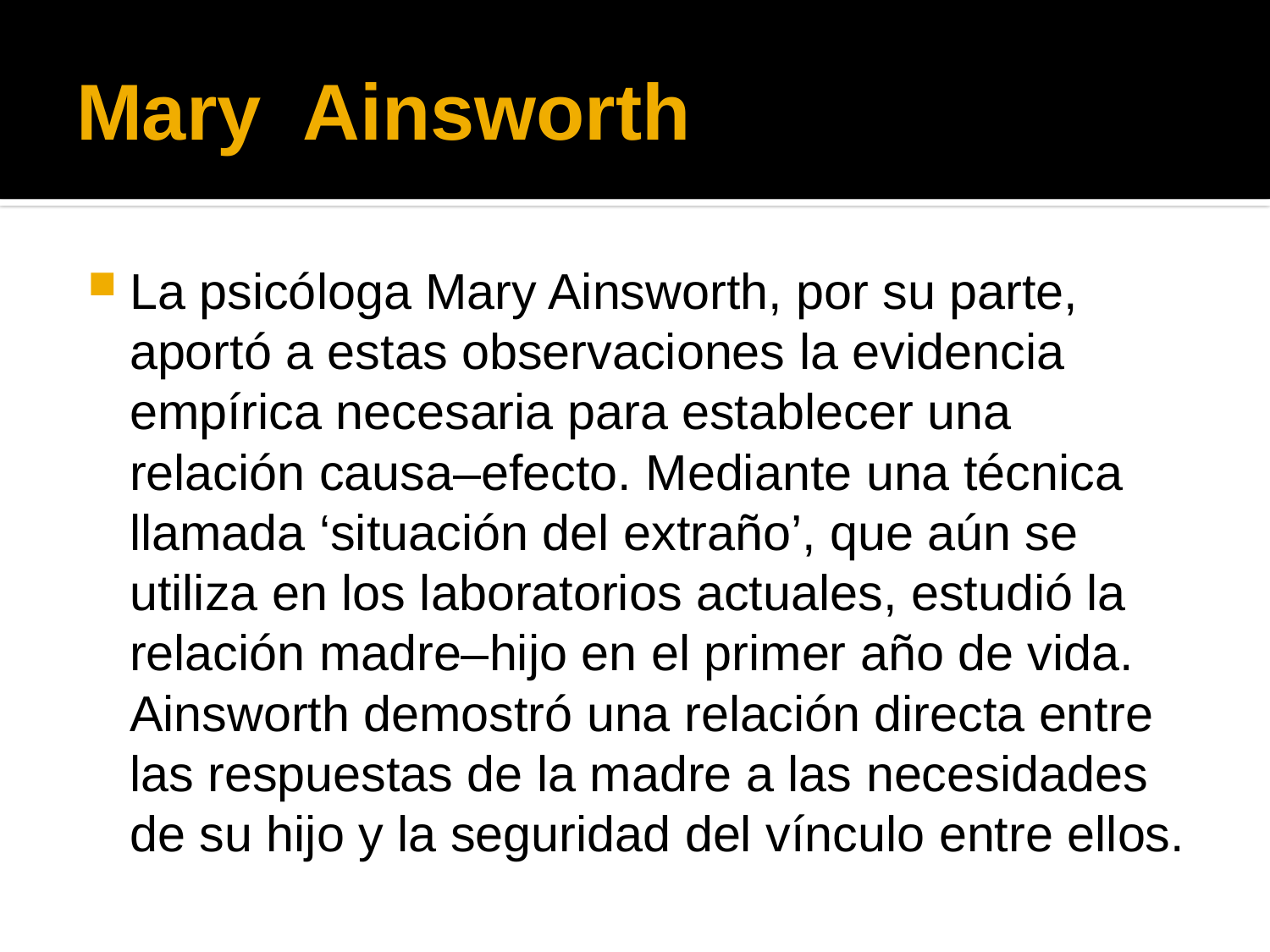

# Mary  Ainsworth
La psicóloga Mary Ainsworth, por su parte, aportó a estas observaciones la evidencia empírica necesaria para establecer una relación causa–efecto. Mediante una técnica llamada ‘situación del extraño’, que aún se utiliza en los laboratorios actuales, estudió la relación madre–hijo en el primer año de vida. Ainsworth demostró una relación directa entre las respuestas de la madre a las necesidades de su hijo y la seguridad del vínculo entre ellos.